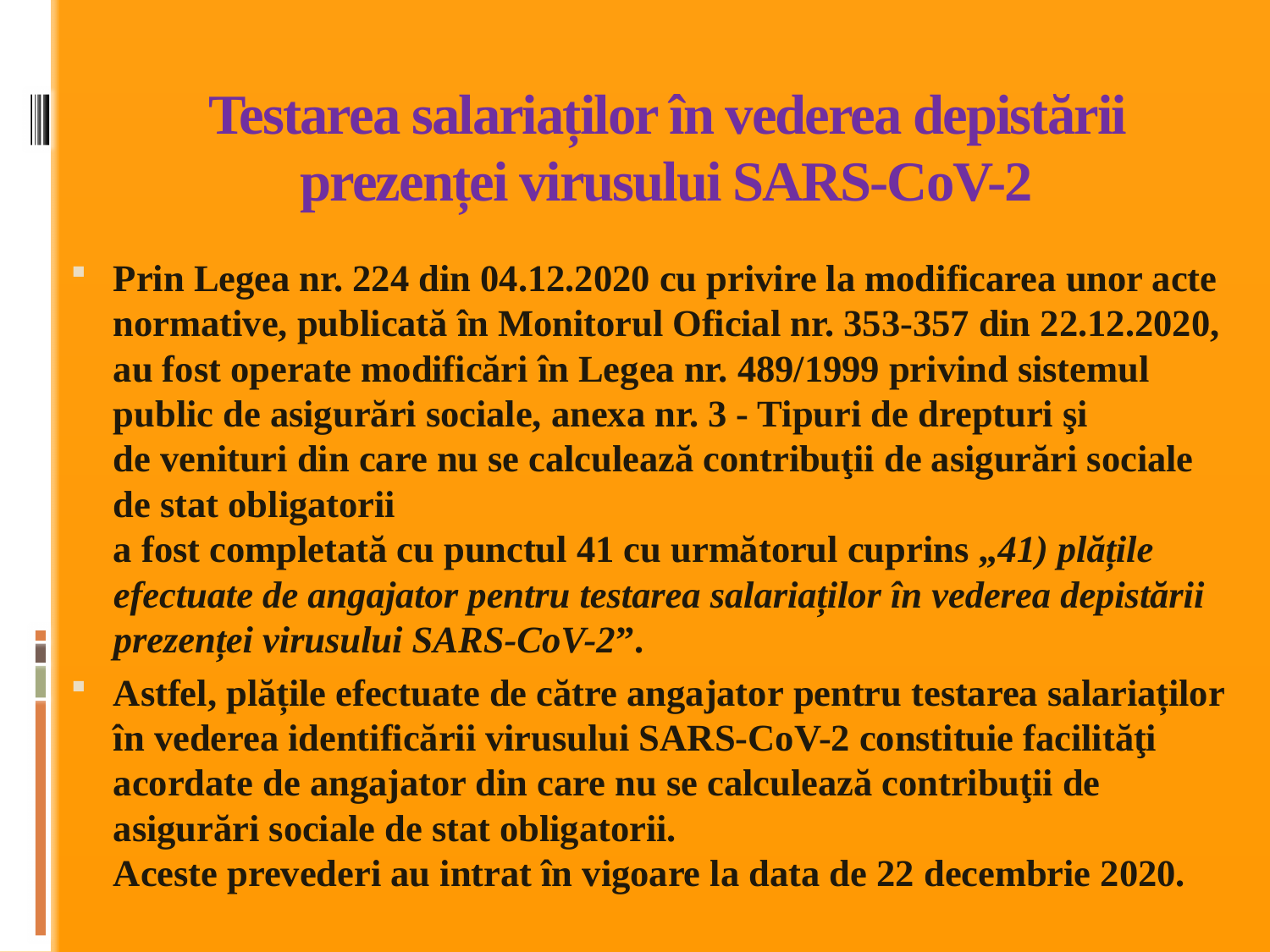

# Testarea salariaților în vederea depistării prezenței virusului SARS-CoV-2
Prin Legea nr. 224 din 04.12.2020 cu privire la modificarea unor acte normative, publicată în Monitorul Oficial nr. 353-357 din 22.12.2020, au fost operate modificări în Legea nr. 489/1999 privind sistemul public de asigurări sociale, anexa nr. 3 - Tipuri de drepturi şi de venituri din care nu se calculează contribuţii de asigurări sociale de stat obligatorii
a fost completată cu punctul 41 cu următorul cuprins „41) plățile efectuate de angajator pentru testarea salariaților în vederea depistării prezenței virusului SARS-CoV-2”.
Astfel, plățile efectuate de către angajator pentru testarea salariaților în vederea identificării virusului SARS-CoV-2 constituie facilităţi acordate de angajator din care nu se calculează contribuţii de asigurări sociale de stat obligatorii.
Aceste prevederi au intrat în vigoare la data de 22 decembrie 2020.